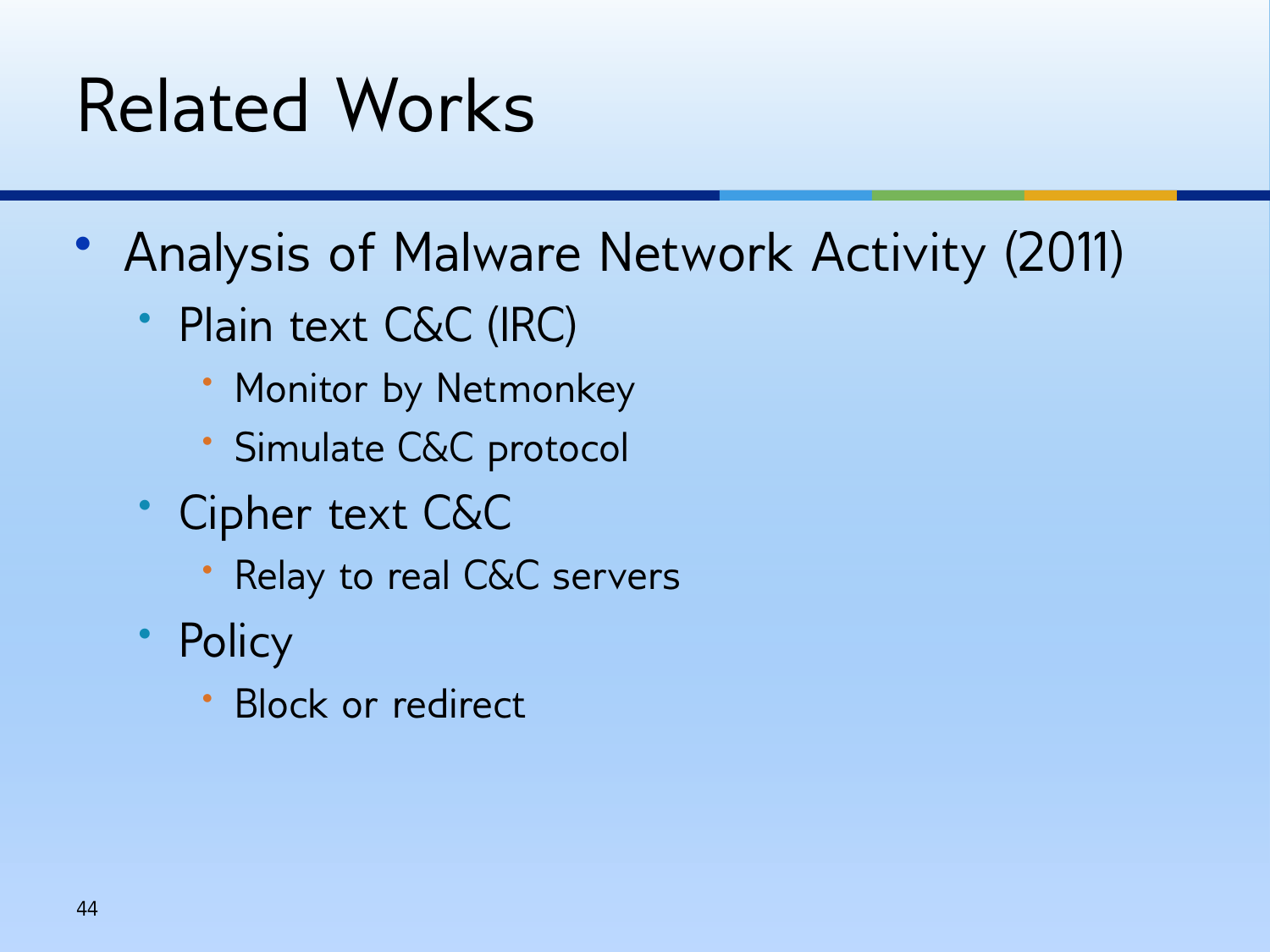

# Related Works
Analysis of Malware Network Activity (2011)
Plain text C&C (IRC)
Monitor by Netmonkey
Simulate C&C protocol
Cipher text C&C
Relay to real C&C servers
Policy
Block or redirect
44